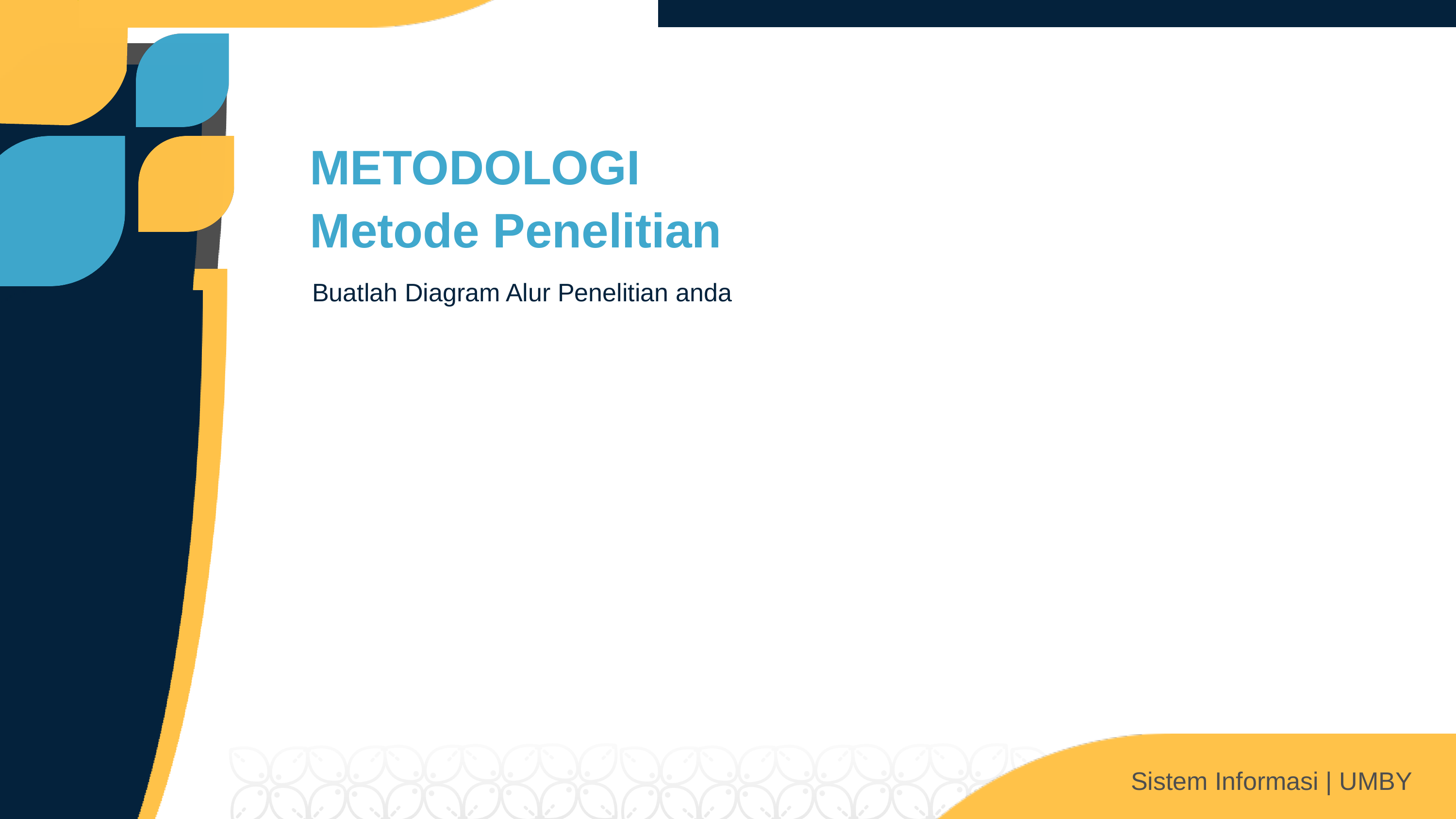

METODOLOGI

Metode Penelitian

Buatlah Diagram Alur Penelitian anda

Sistem Informasi | UMBY